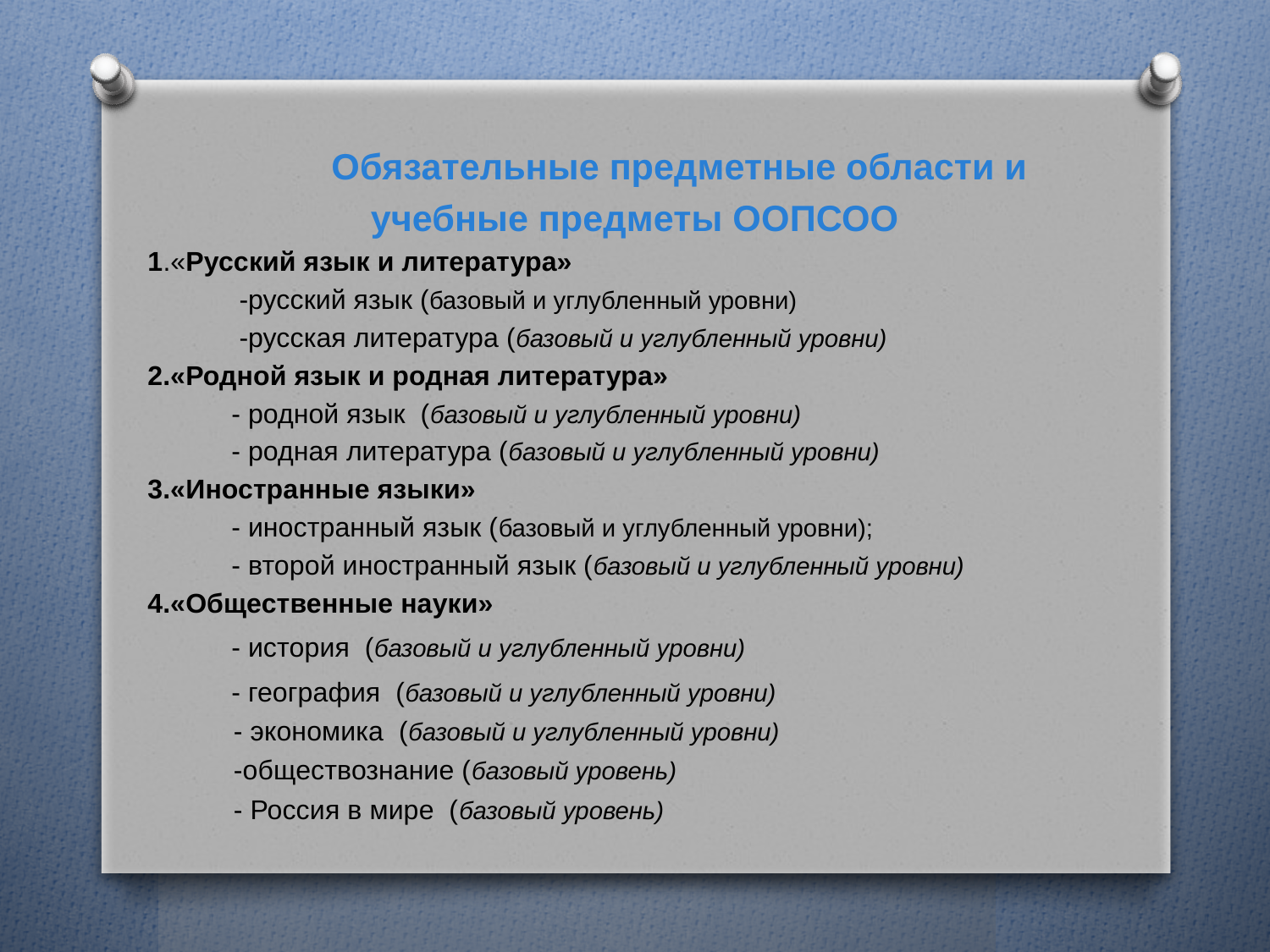

Обязательные предметные области и
учебные предметы ООПСОО
1.«Русский язык и литература»
            -русский язык (базовый и углубленный уровни)
            -русская литература (базовый и углубленный уровни)
2.«Родной язык и родная литература»
           - родной язык  (базовый и углубленный уровни)
           - родная литература (базовый и углубленный уровни)
3.«Иностранные языки»
           - иностранный язык (базовый и углубленный уровни);
           - второй иностранный язык (базовый и углубленный уровни)
4.«Общественные науки»
           - история  (базовый и углубленный уровни)
           - география  (базовый и углубленный уровни)
       - экономика  (базовый и углубленный уровни)
       -обществознание (базовый уровень)
       - Россия в мире  (базовый уровень)

#